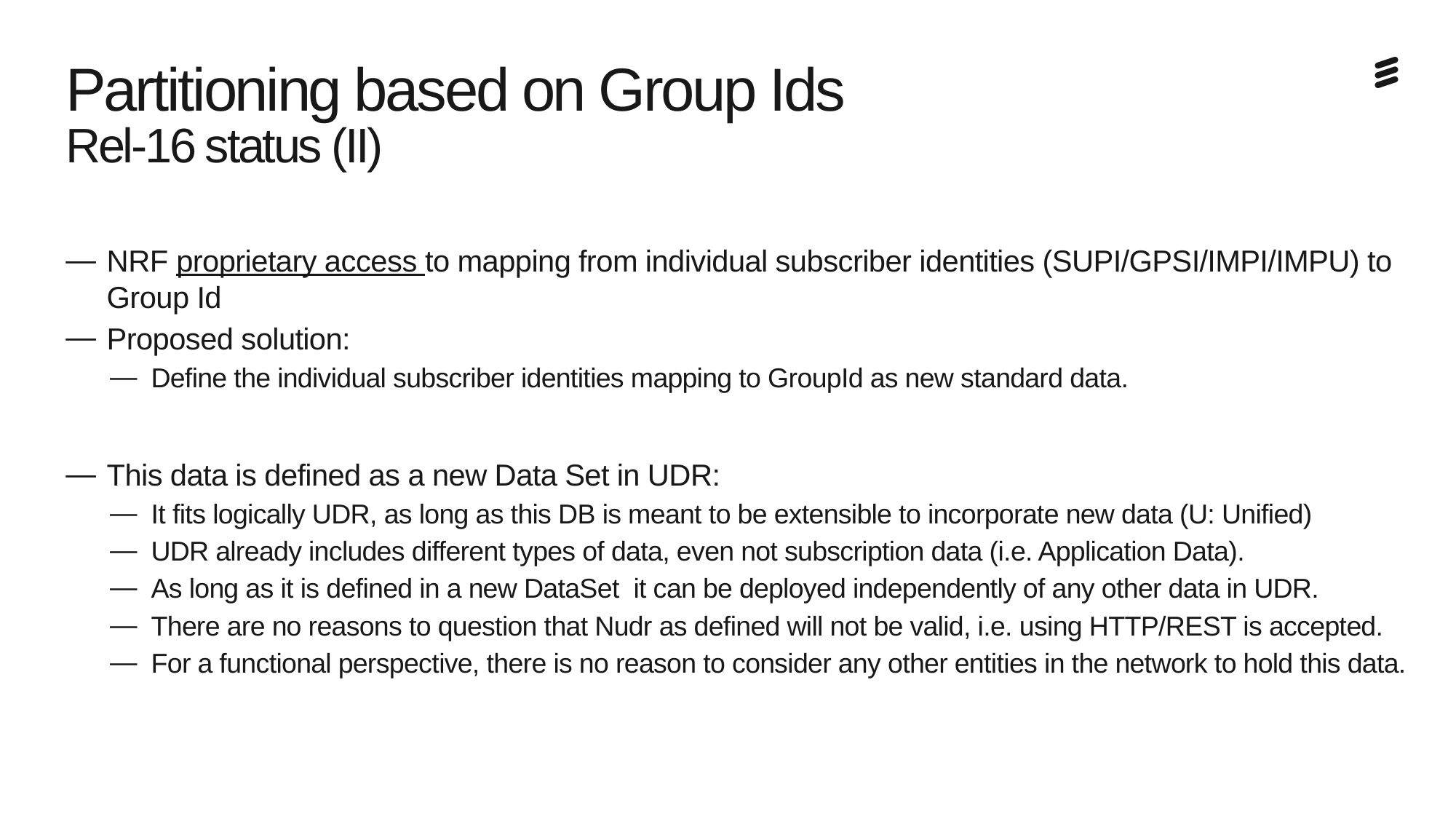

# Partitioning based on Group Ids Rel-16 status (II)
NRF proprietary access to mapping from individual subscriber identities (SUPI/GPSI/IMPI/IMPU) to Group Id
Proposed solution:
Define the individual subscriber identities mapping to GroupId as new standard data.

This data is defined as a new Data Set in UDR:
It fits logically UDR, as long as this DB is meant to be extensible to incorporate new data (U: Unified)
UDR already includes different types of data, even not subscription data (i.e. Application Data).
As long as it is defined in a new DataSet  it can be deployed independently of any other data in UDR.
There are no reasons to question that Nudr as defined will not be valid, i.e. using HTTP/REST is accepted.
For a functional perspective, there is no reason to consider any other entities in the network to hold this data.